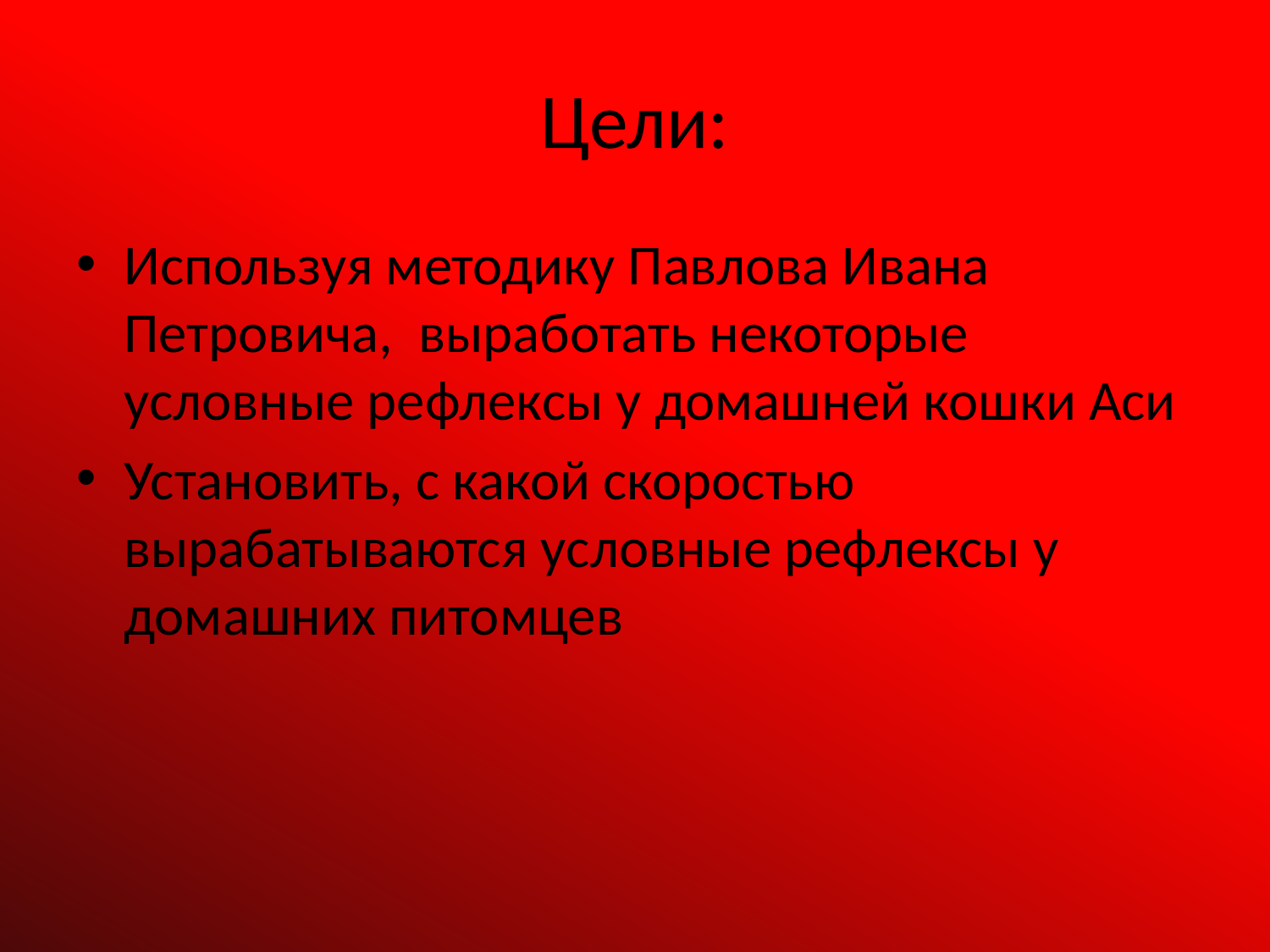

# Цели:
Используя методику Павлова Ивана Петровича,  выработать некоторые условные рефлексы у домашней кошки Аси
Установить, с какой скоростью вырабатываются условные рефлексы у домашних питомцев